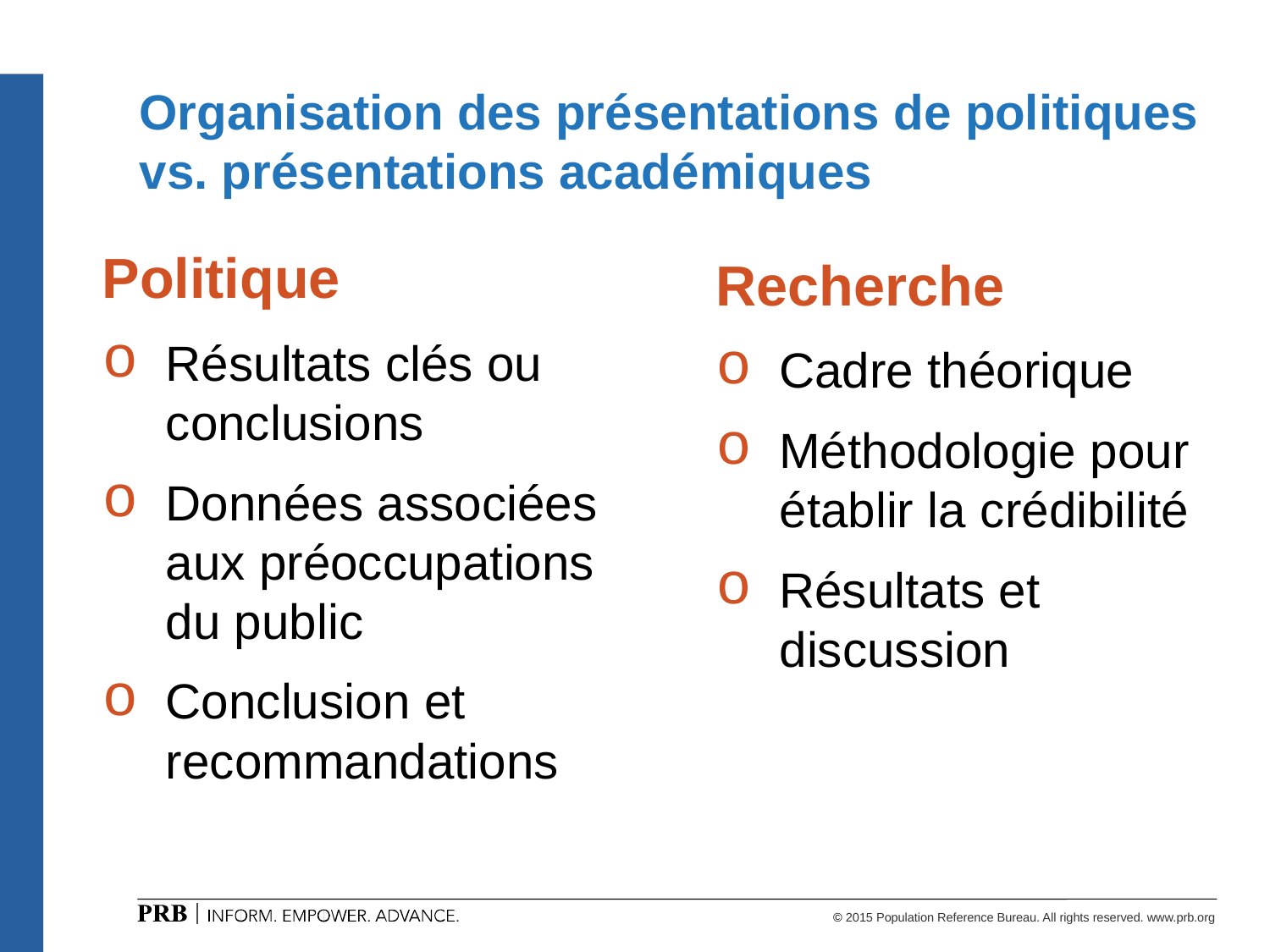

# Organisation des présentations de politiques vs. présentations académiques
Politique
Résultats clés ou conclusions
Données associées aux préoccupations du public
Conclusion et recommandations
Recherche
Cadre théorique
Méthodologie pour établir la crédibilité
Résultats et discussion